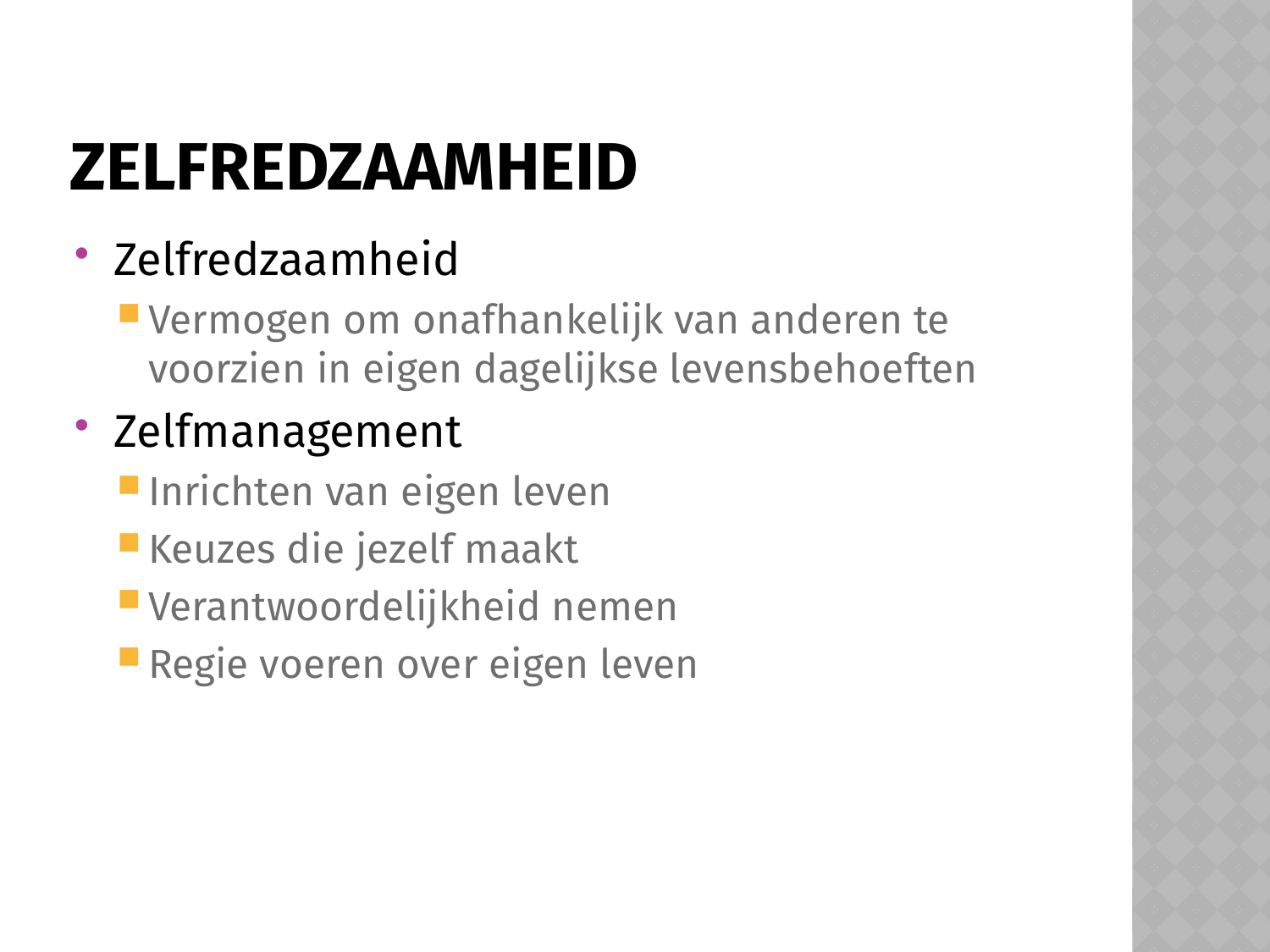

# zelfredzaamheid
Zelfredzaamheid
Vermogen om onafhankelijk van anderen te voorzien in eigen dagelijkse levensbehoeften
Zelfmanagement
Inrichten van eigen leven
Keuzes die jezelf maakt
Verantwoordelijkheid nemen
Regie voeren over eigen leven